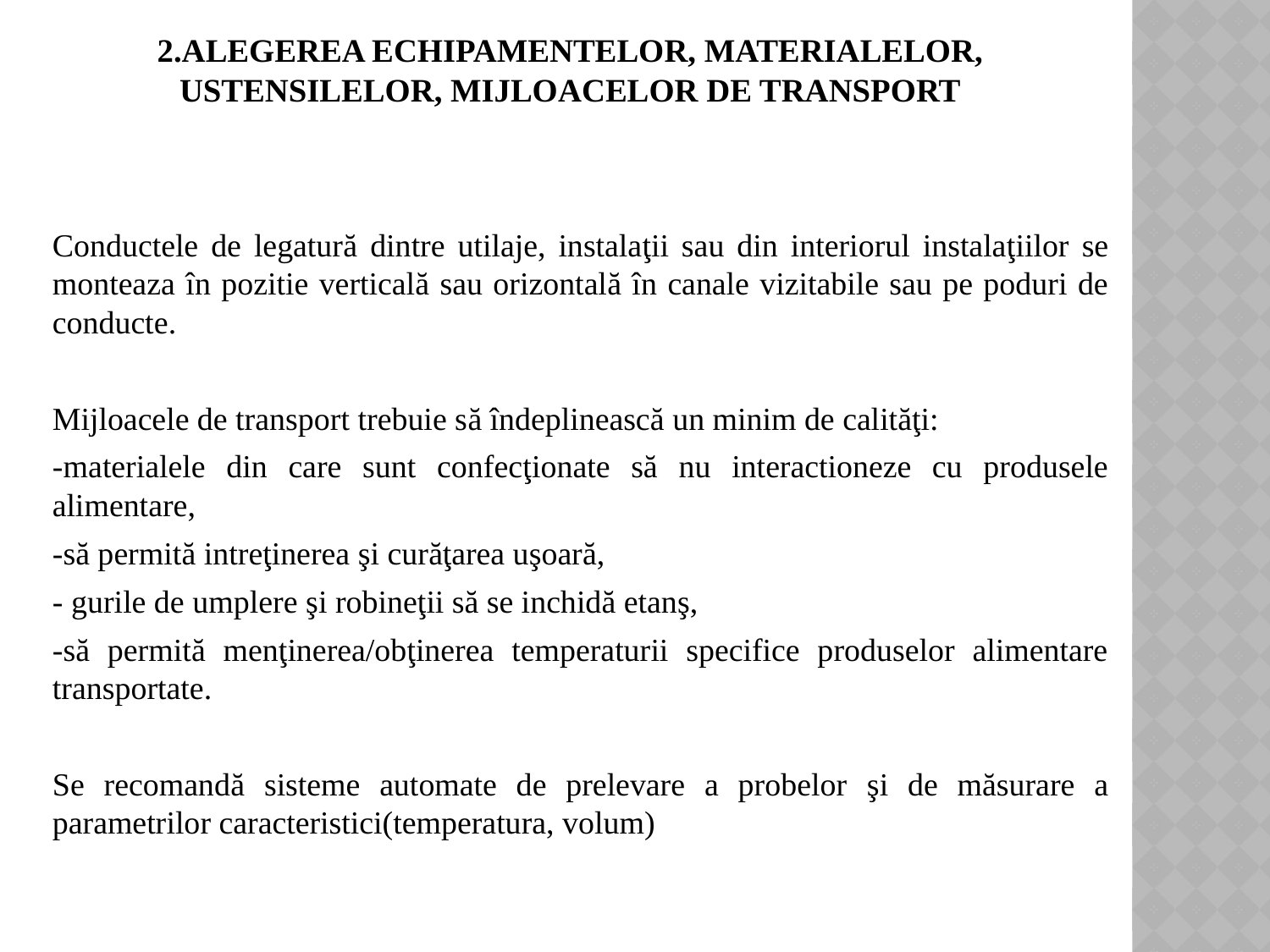

# 2.Alegerea echipamentelor, materialelor, ustensilelor, mijloacelor de transport
Conductele de legatură dintre utilaje, instalaţii sau din interiorul instalaţiilor se monteaza în pozitie verticală sau orizontală în canale vizitabile sau pe poduri de conducte.

Mijloacele de transport trebuie să îndeplinească un minim de calităţi:
-materialele din care sunt confecţionate să nu interactioneze cu produsele alimentare,
-să permită intreţinerea şi curăţarea uşoară,
- gurile de umplere şi robineţii să se inchidă etanş,
-să permită menţinerea/obţinerea temperaturii specifice produselor alimentare transportate.

Se recomandă sisteme automate de prelevare a probelor şi de măsurare a parametrilor caracteristici(temperatura, volum)